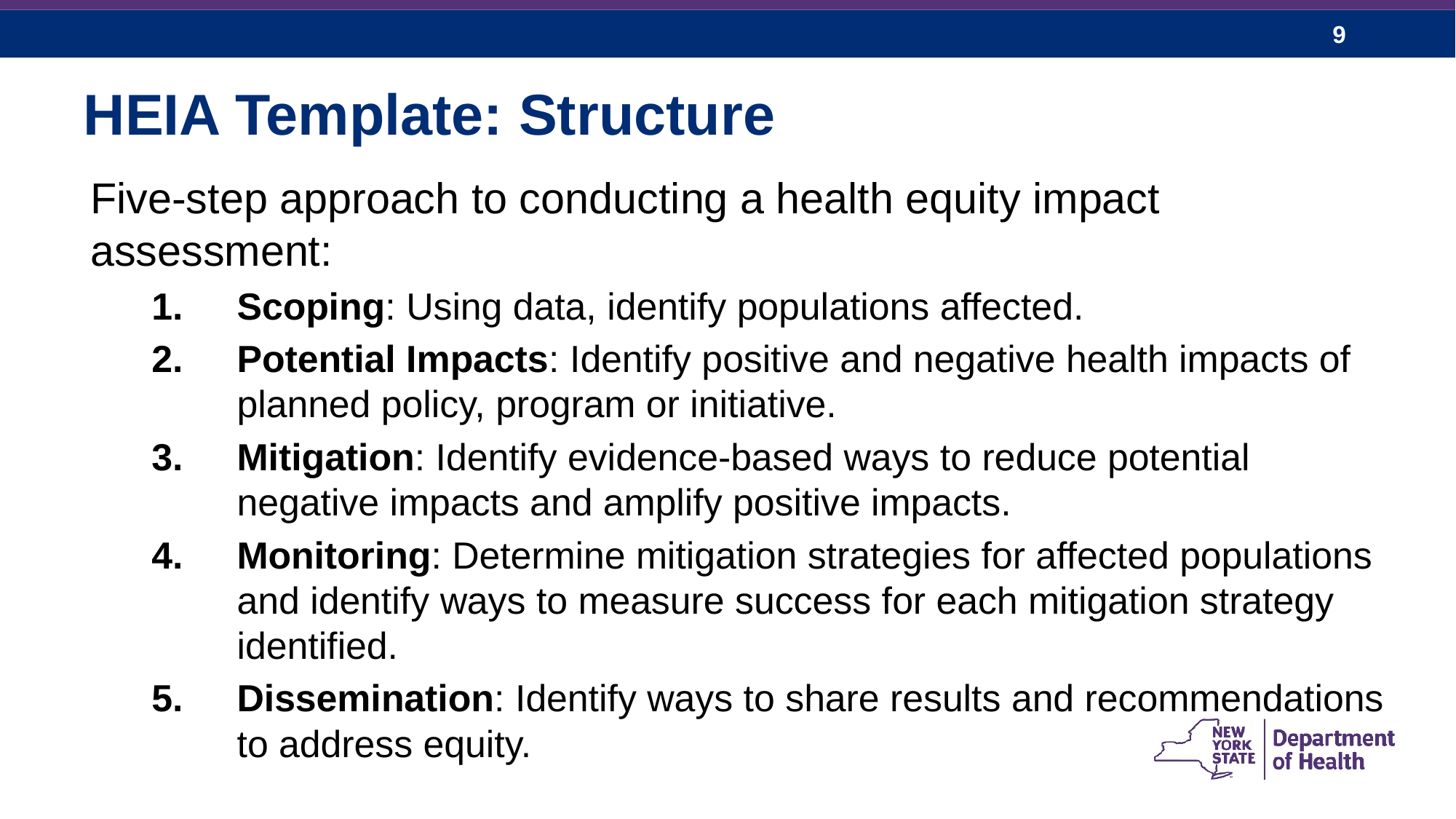

# HEIA Template: Structure
Five-step approach to conducting a health equity impact assessment:
Scoping: Using data, identify populations affected.
Potential Impacts: Identify positive and negative health impacts of planned policy, program or initiative.
Mitigation: Identify evidence-based ways to reduce potential negative impacts and amplify positive impacts.
Monitoring: Determine mitigation strategies for affected populations and identify ways to measure success for each mitigation strategy identified.
Dissemination: Identify ways to share results and recommendations to address equity.